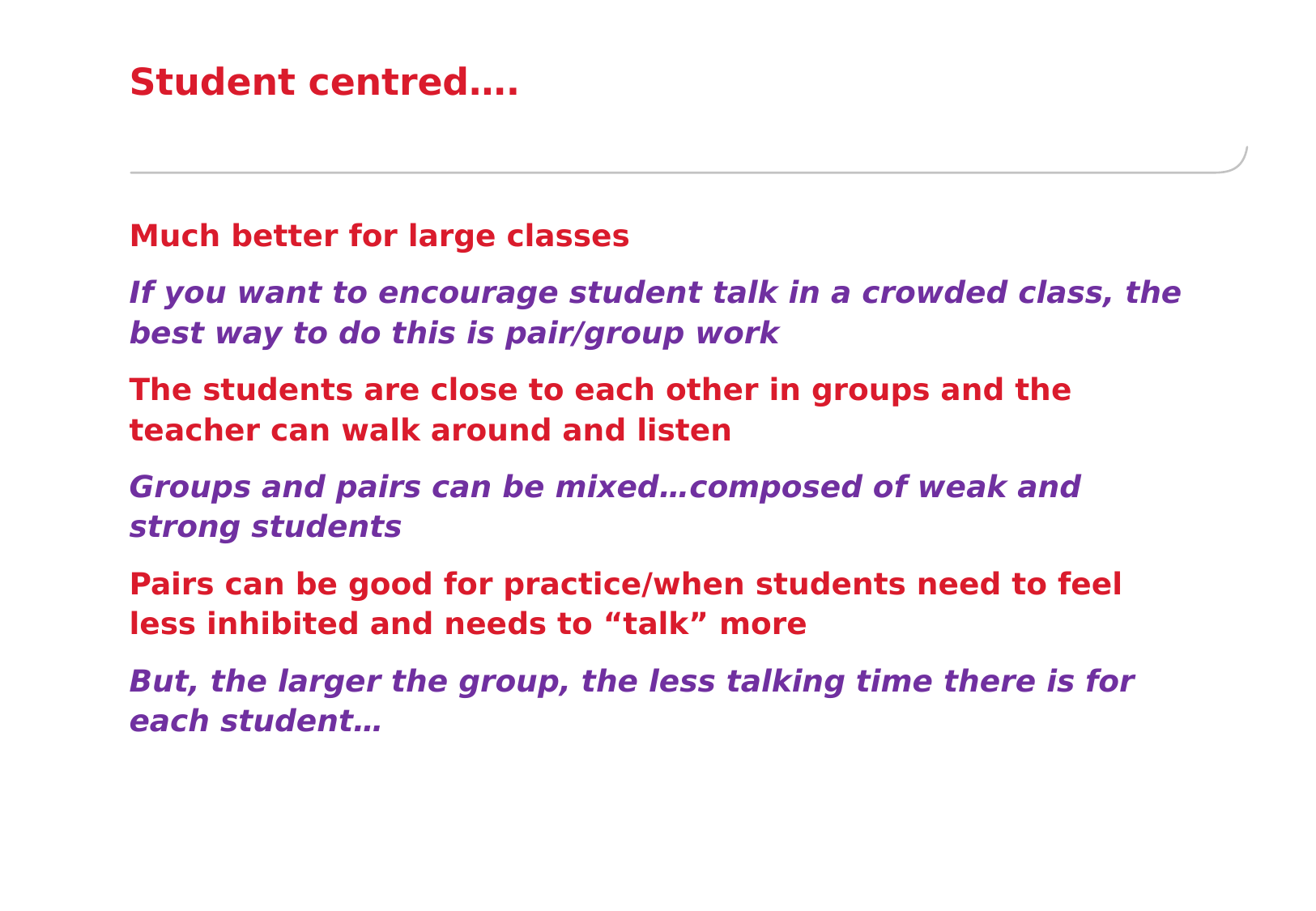

# Student centred….
Much better for large classes
If you want to encourage student talk in a crowded class, the best way to do this is pair/group work
The students are close to each other in groups and the teacher can walk around and listen
Groups and pairs can be mixed…composed of weak and strong students
Pairs can be good for practice/when students need to feel less inhibited and needs to “talk” more
But, the larger the group, the less talking time there is for each student…